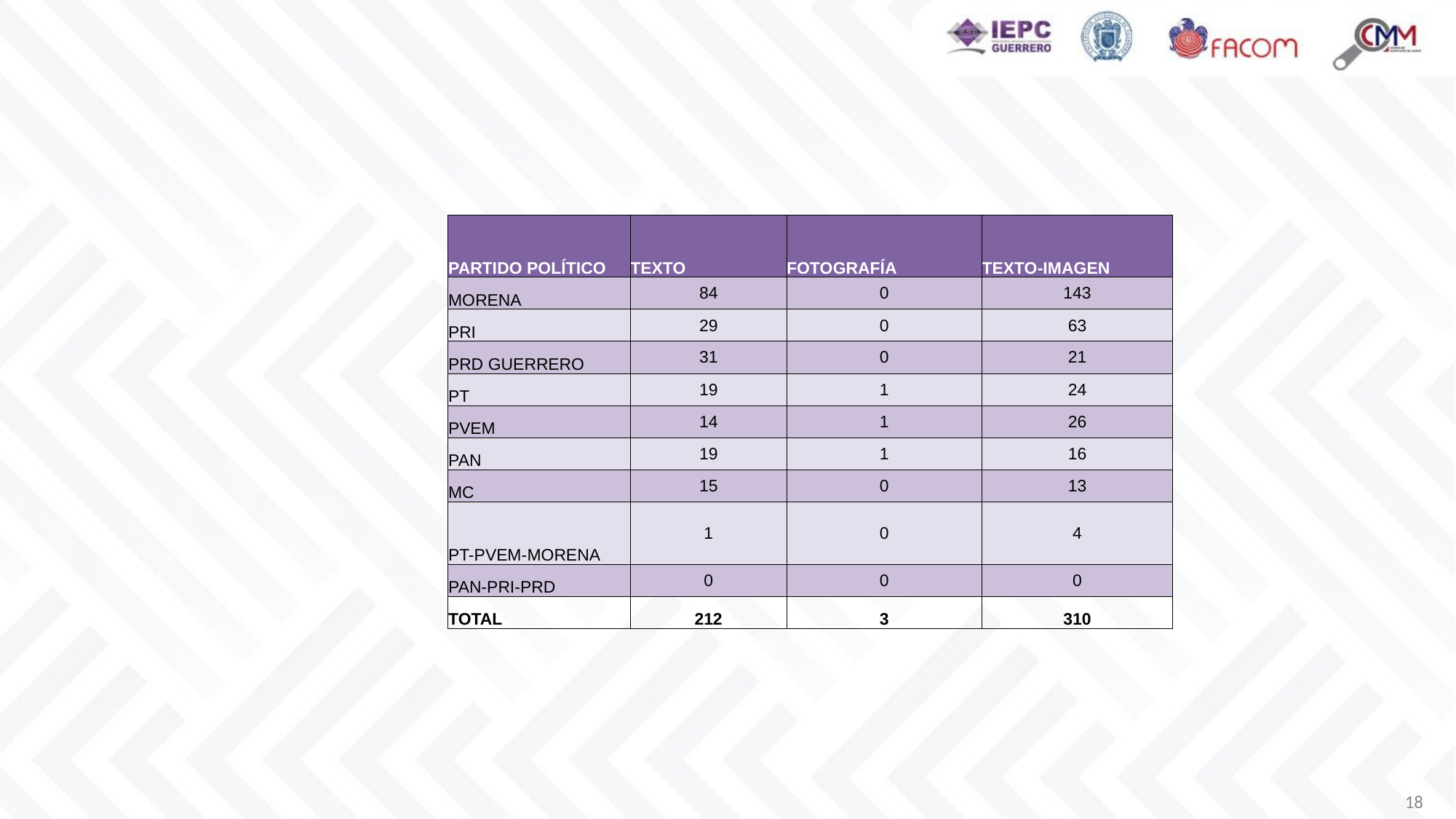

| PARTIDO POLÍTICO | TEXTO | FOTOGRAFÍA | TEXTO-IMAGEN |
| --- | --- | --- | --- |
| MORENA | 84 | 0 | 143 |
| PRI | 29 | 0 | 63 |
| PRD GUERRERO | 31 | 0 | 21 |
| PT | 19 | 1 | 24 |
| PVEM | 14 | 1 | 26 |
| PAN | 19 | 1 | 16 |
| MC | 15 | 0 | 13 |
| PT-PVEM-MORENA | 1 | 0 | 4 |
| PAN-PRI-PRD | 0 | 0 | 0 |
| TOTAL | 212 | 3 | 310 |
18